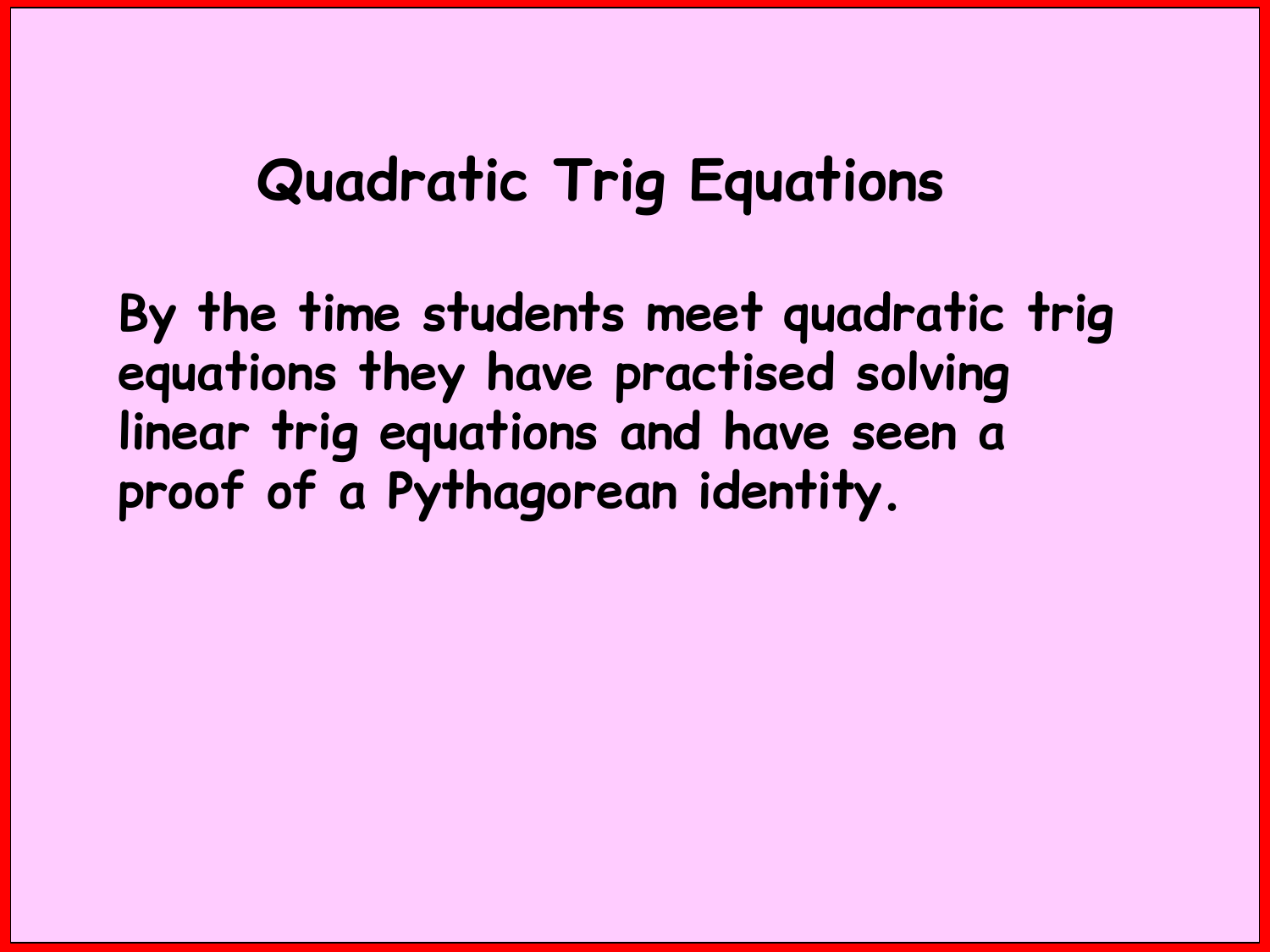

Quadratic Trig Equations
By the time students meet quadratic trig equations they have practised solving linear trig equations and have seen a proof of a Pythagorean identity.